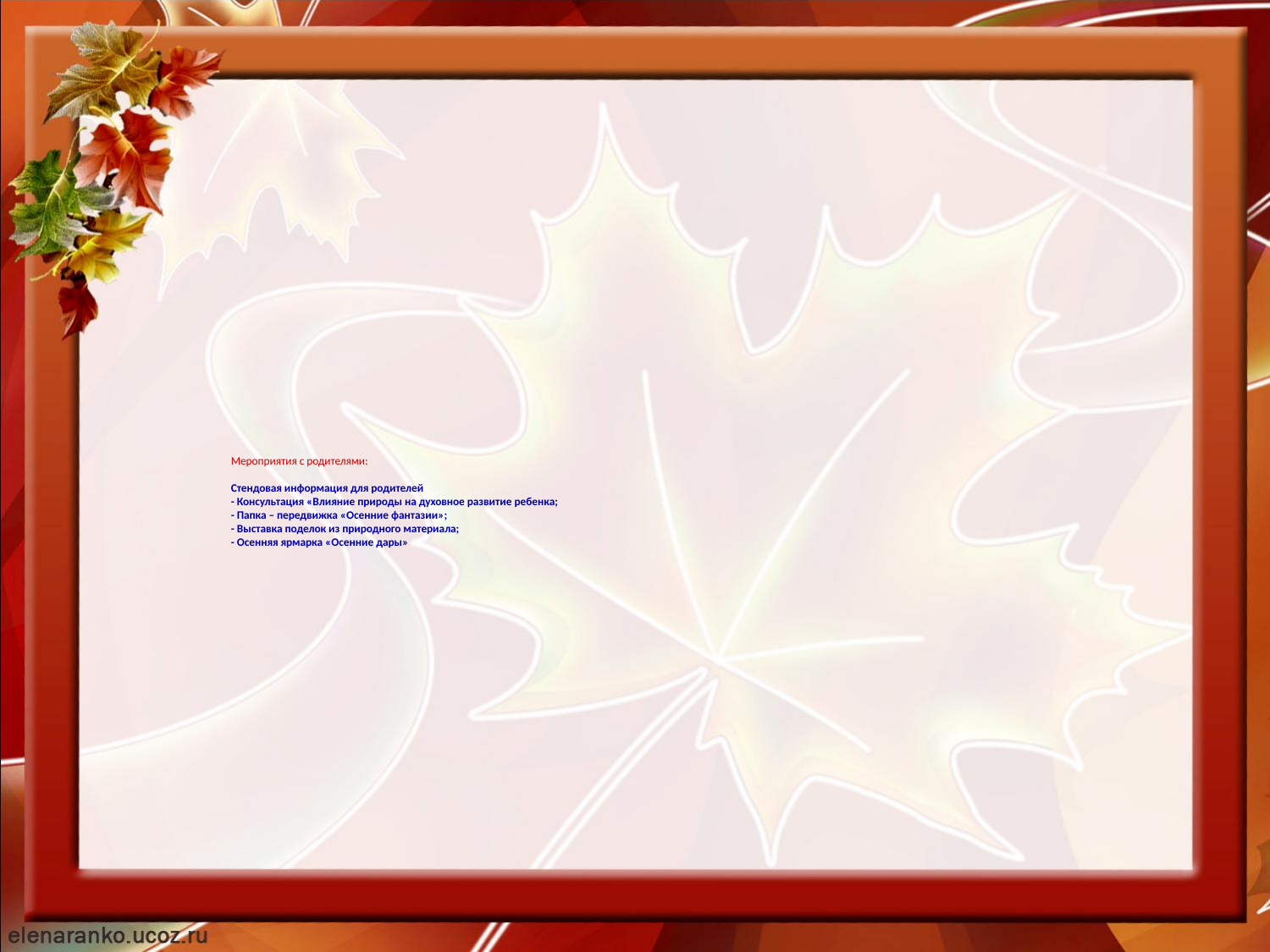

# Мероприятия с родителями: Стендовая информация для родителей - Консультация «Влияние природы на духовное развитие ребенка; - Папка – передвижка «Осенние фантазии»; - Выставка поделок из природного материала; - Осенняя ярмарка «Осенние дары»